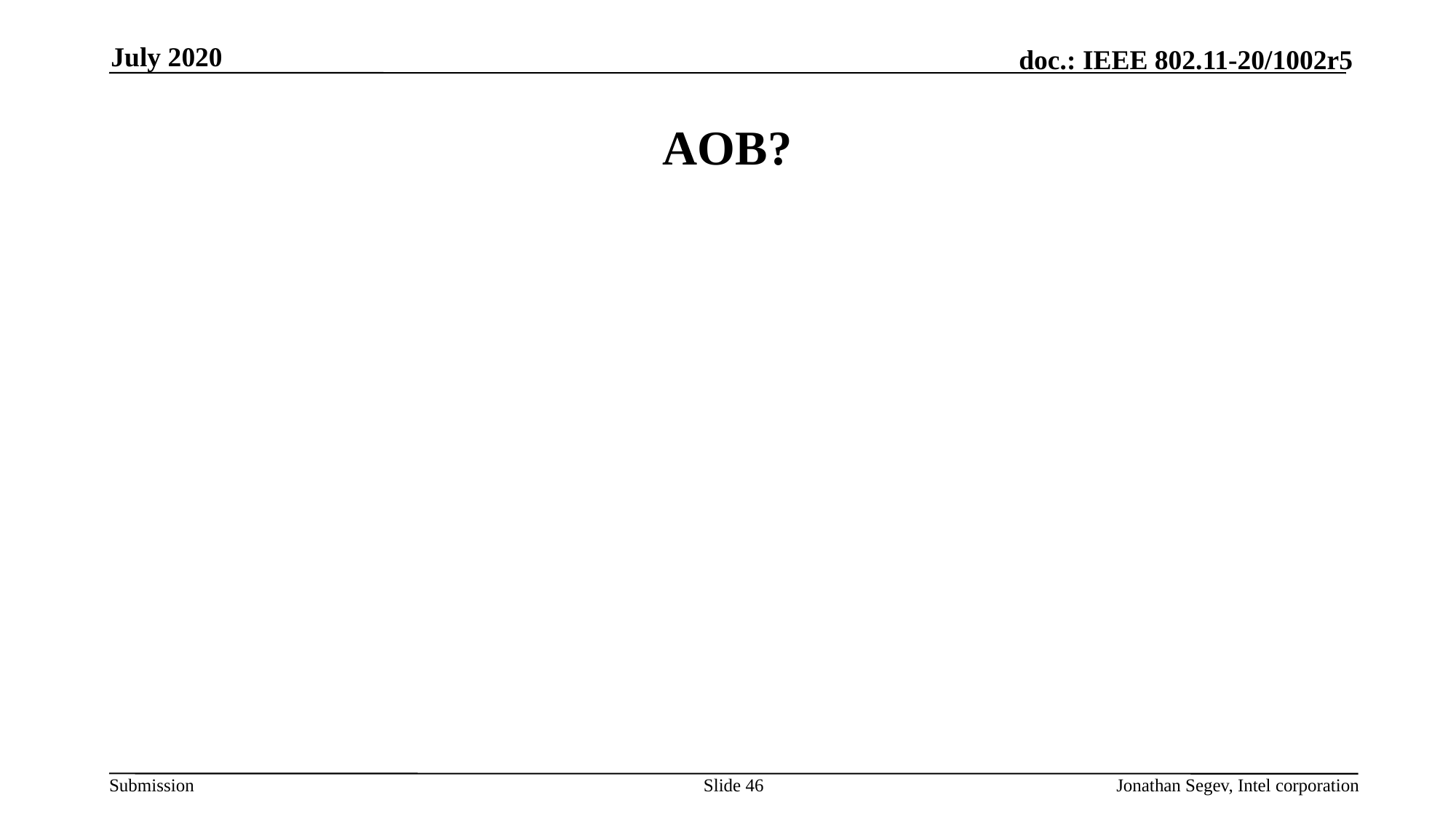

July 2020
# AOB?

Slide 46
Jonathan Segev, Intel corporation